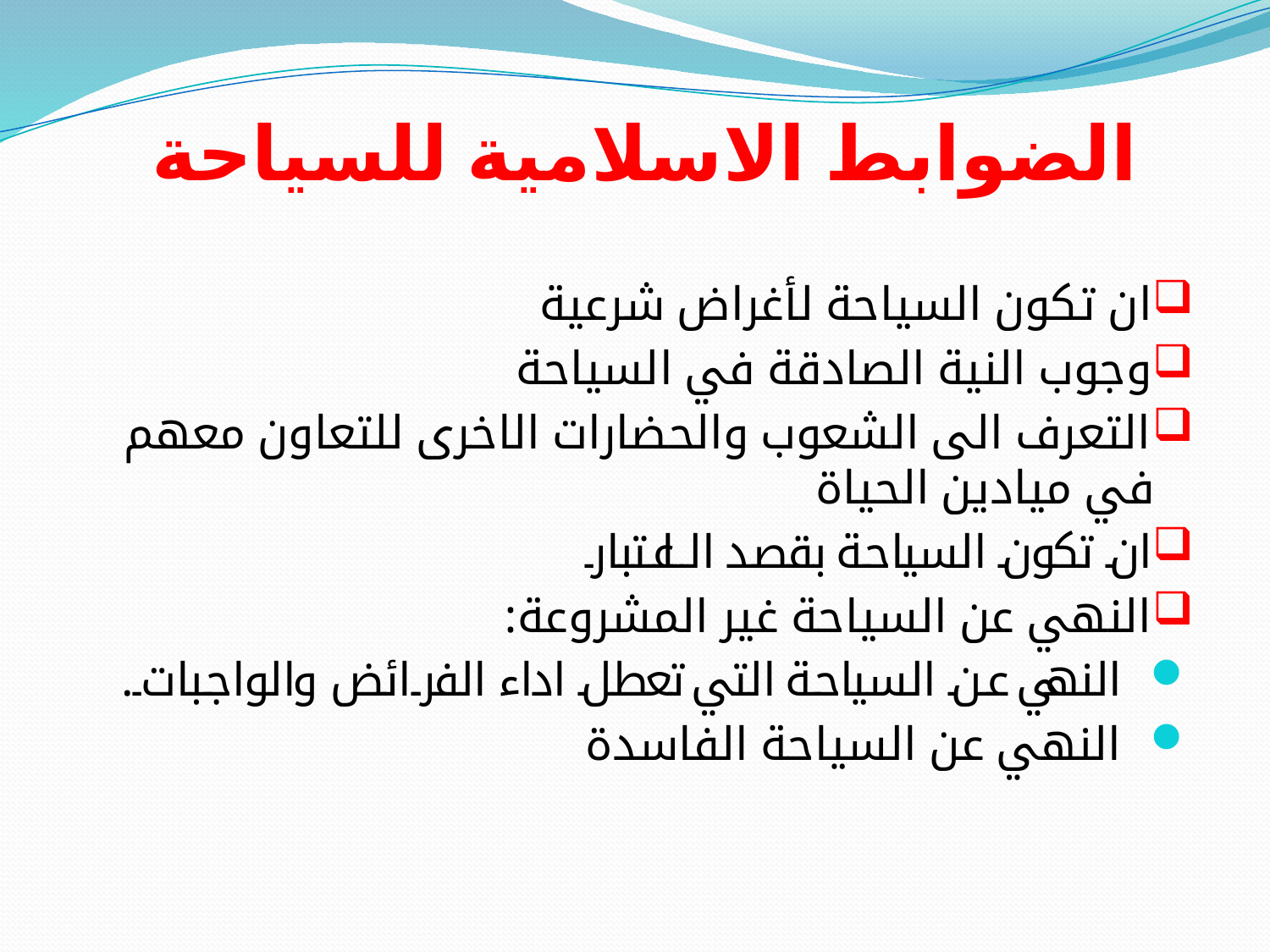

# الضوابط الاسلامية للسياحة
ان تكون السياحة لأغراض شرعية
وجوب النية الصادقة في السياحة
التعرف الى الشعوب والحضارات الاخرى للتعاون معهم في ميادين الحياة
ان تكون السياحة بقصد الاعتبار
النهي عن السياحة غير المشروعة:
النهي عن السياحة التي تعطل اداء الفرائض والواجبات.
النهي عن السياحة الفاسدة